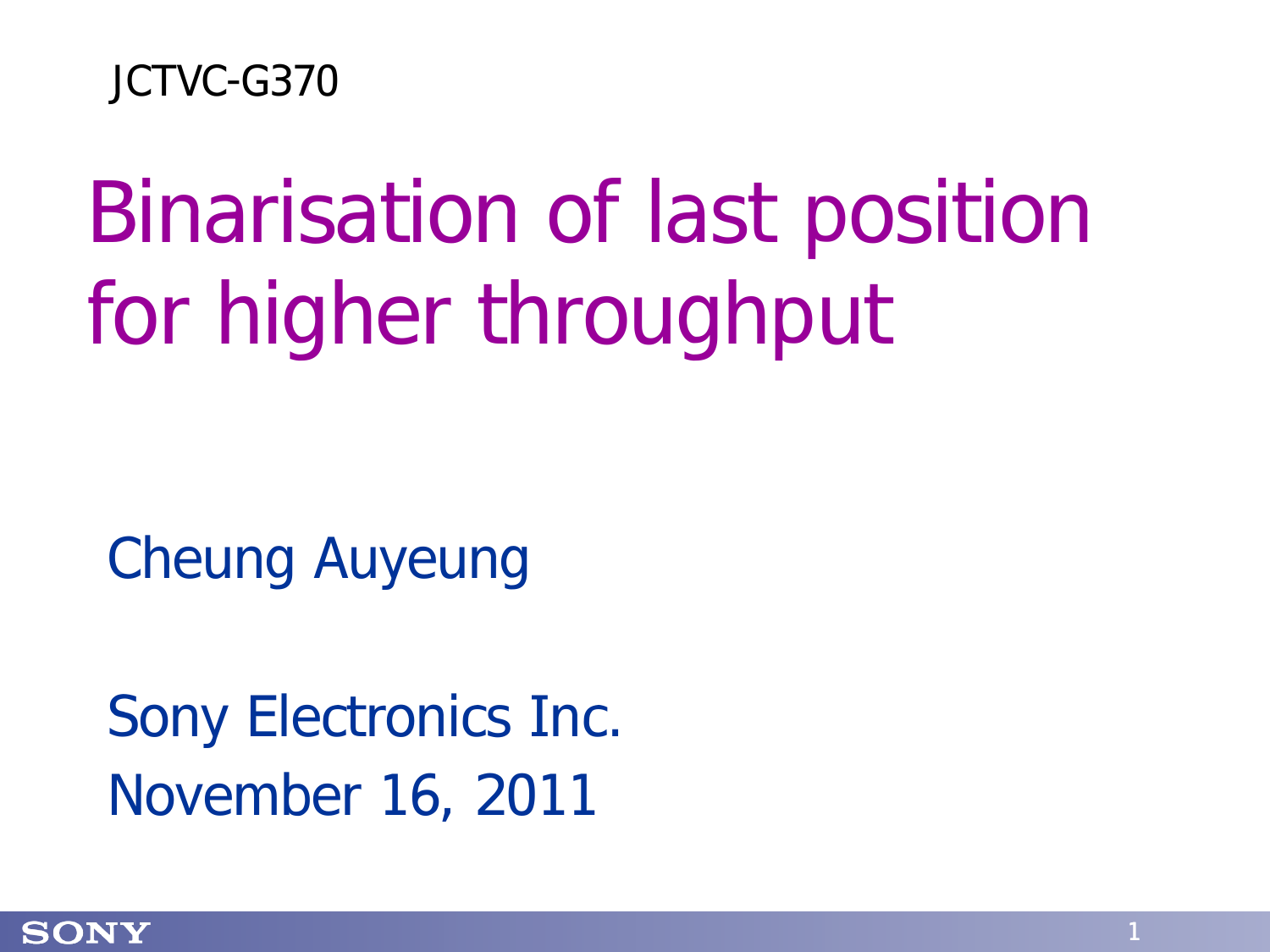

JCTVC-G370
Binarisation of last position for higher throughput
Cheung Auyeung

Sony Electronics Inc.
November 16, 2011
1
1